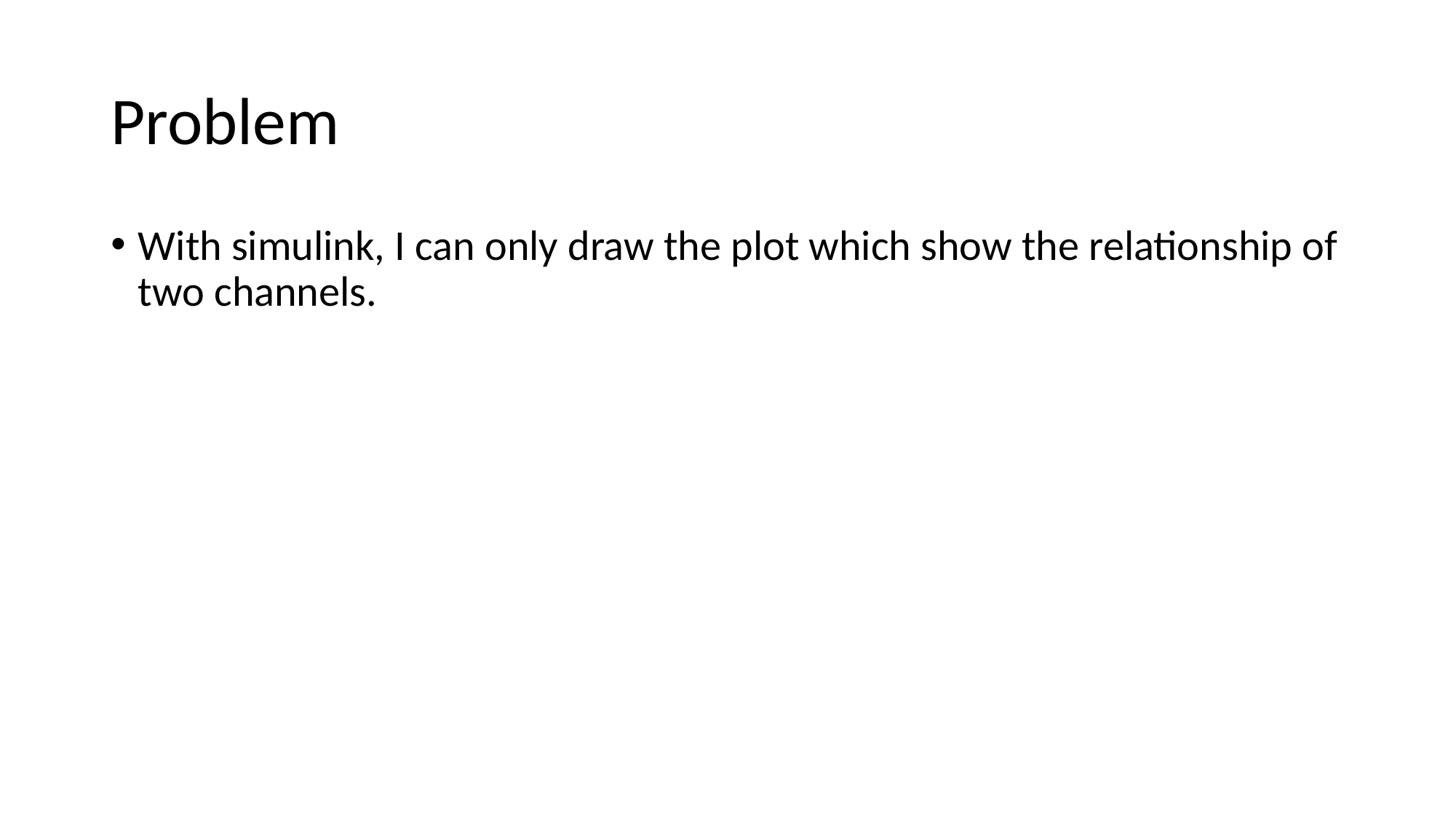

# Problem
With simulink, I can only draw the plot which show the relationship of two channels.